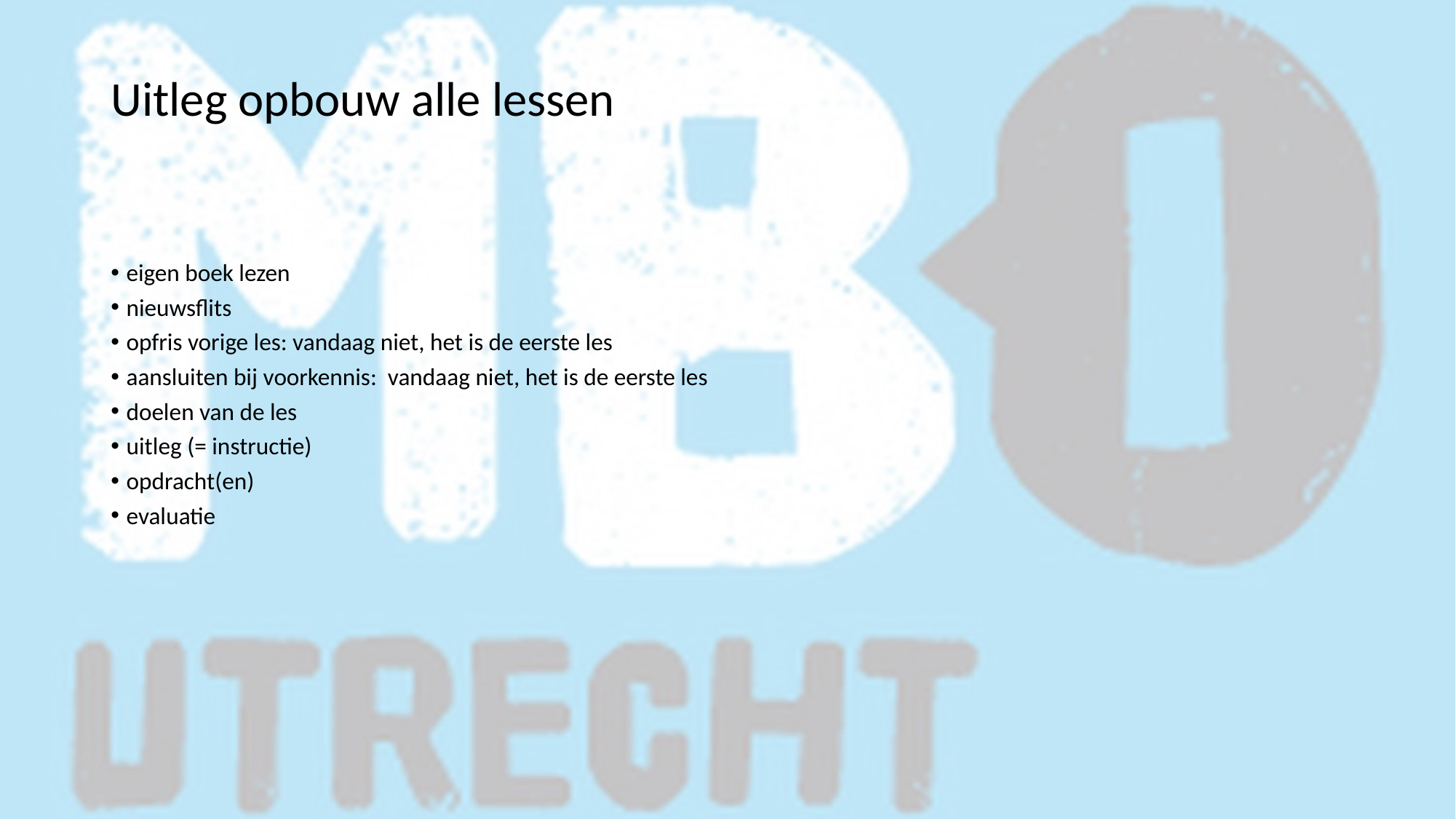

# Uitleg opbouw alle lessen

eigen boek lezen
nieuwsflits
opfris vorige les: vandaag niet, het is de eerste les
aansluiten bij voorkennis:  vandaag niet, het is de eerste les
doelen van de les
uitleg (= instructie)
opdracht(en)
evaluatie